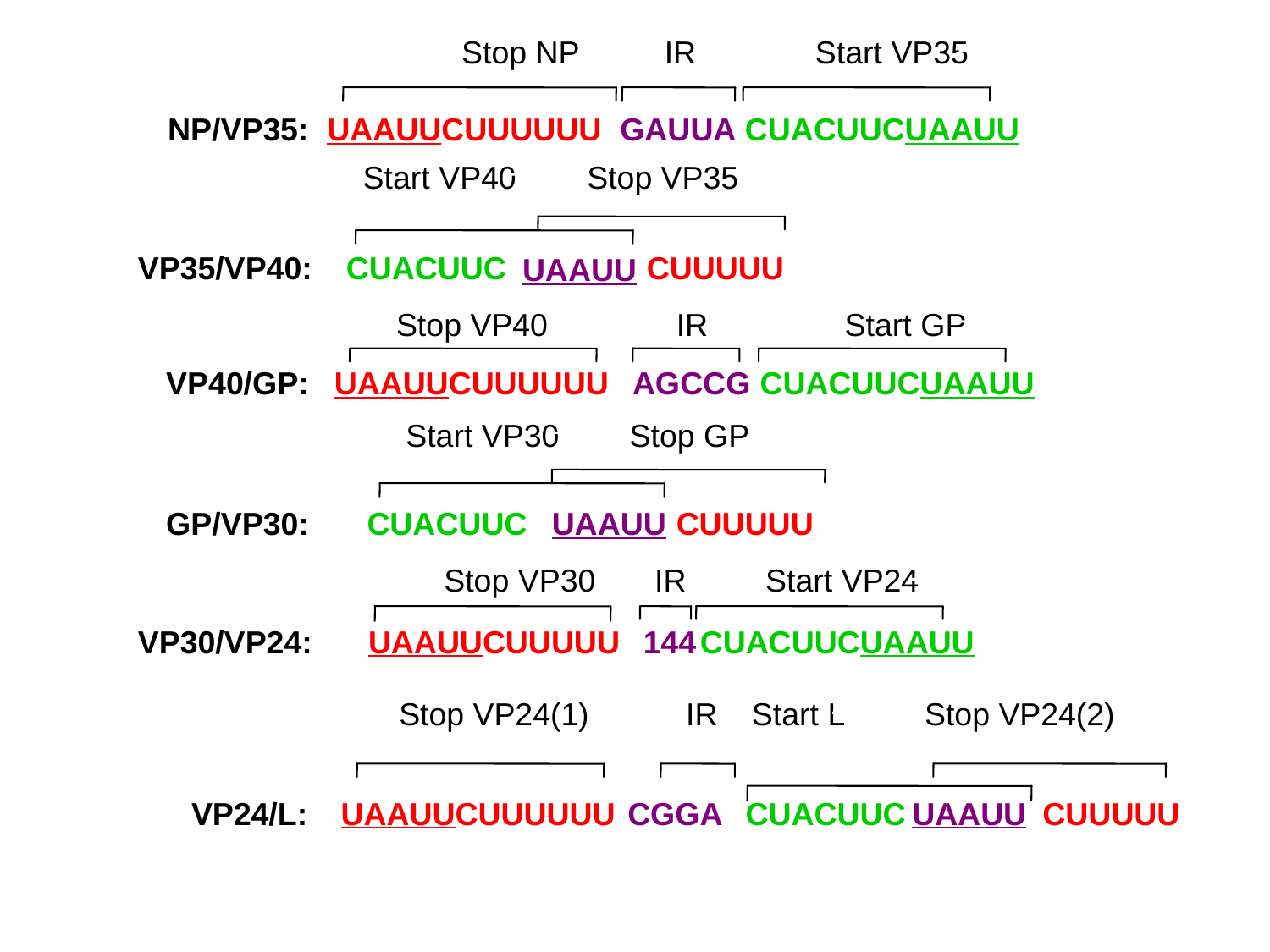

Stop NP
IR
Start VP35

NP/VP35:

UAAUUCUUUUUU
GAUUA
CUACUUCUAAUU

Start VP40
Stop VP35

VP35/VP40:
CUACUUC

CUUUUU

UAAUU
Stop VP40
IR
Start GP

VP40/GP:

UAAUUCUUUUUU
AGCCG
CUACUUCUAAUU

Start VP30
Stop GP

GP/VP30:
CUACUUC
UAAUU
CUUUUU

Stop VP30
IR
Start VP24

VP30/VP24:

UAAUUCUUUUU
  144
CUACUUCUAAUU

Stop VP24(1)
IR
Start L
Stop VP24(2)

UAAUUCUUUUUU
CGGA
VP24/L:

CUACUUC
UAAUU

CUUUUU